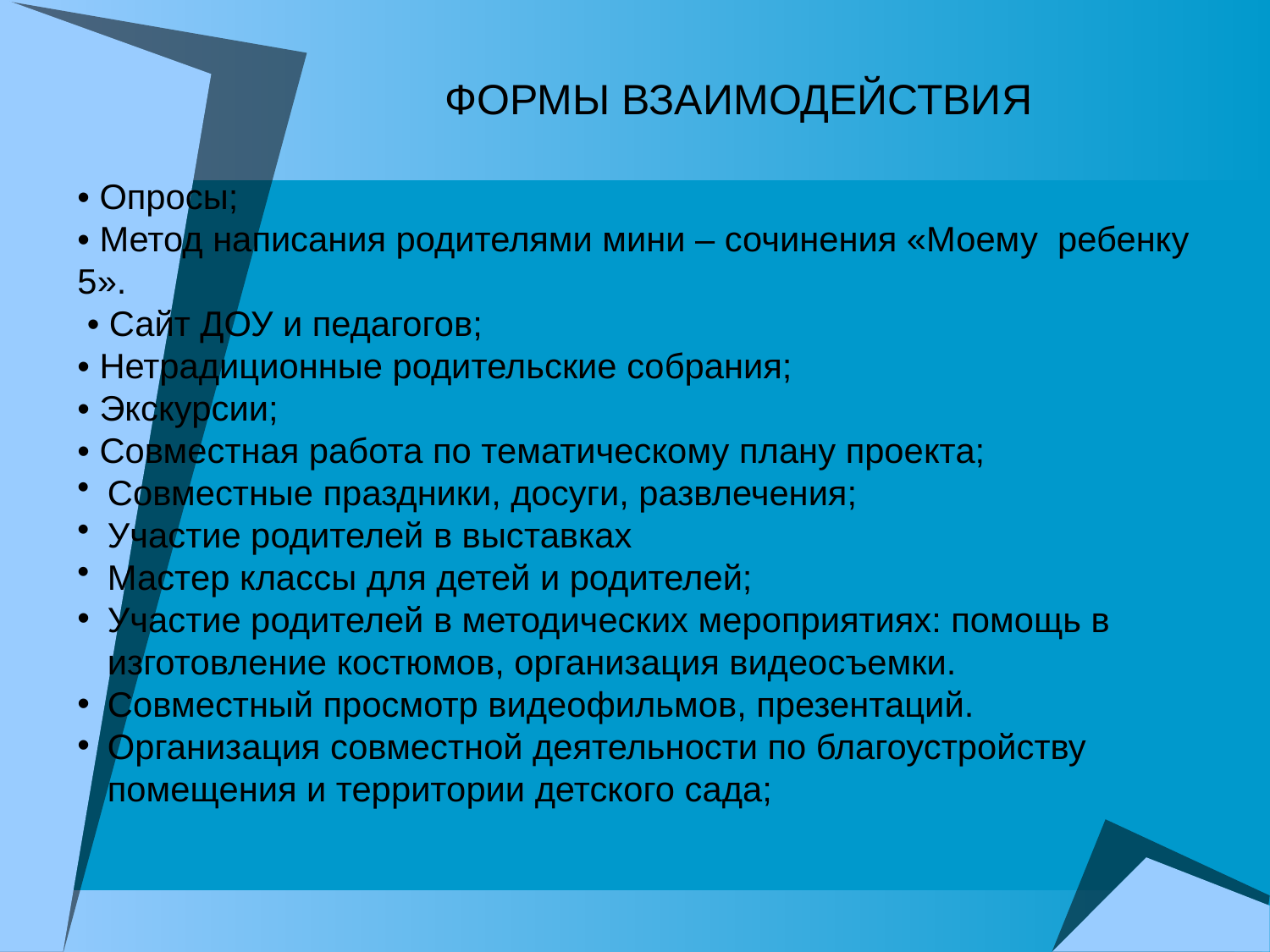

ФОРМЫ ВЗАИМОДЕЙСТВИЯ

• Опросы;
• Метод написания родителями мини – сочинения «Моему  ребенку 5».
 • Сайт ДОУ и педагогов;
• Нетрадиционные родительские собрания;
• Экскурсии;
• Совместная работа по тематическому плану проекта;
Совместные праздники, досуги, развлечения;
Участие родителей в выставках
Мастер классы для детей и родителей;
Участие родителей в методических мероприятиях: помощь в изготовление костюмов, организация видеосъемки.
Совместный просмотр видеофильмов, презентаций.
Организация совместной деятельности по благоустройству помещения и территории детского сада;